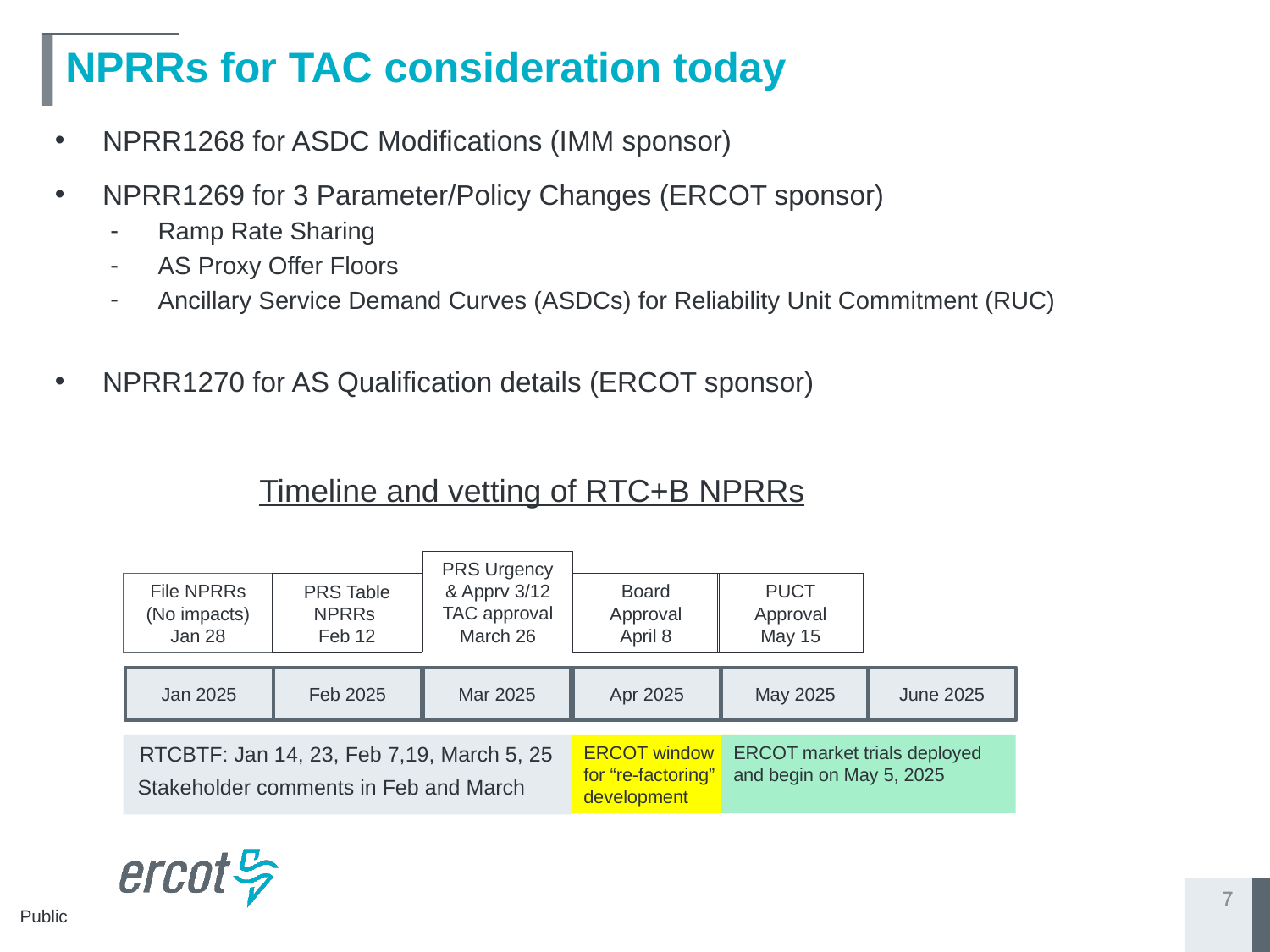

# NPRRs for TAC consideration today
NPRR1268 for ASDC Modifications (IMM sponsor)

NPRR1269 for 3 Parameter/Policy Changes (ERCOT sponsor)
Ramp Rate Sharing
AS Proxy Offer Floors
Ancillary Service Demand Curves (ASDCs) for Reliability Unit Commitment (RUC)

NPRR1270 for AS Qualification details (ERCOT sponsor)

                       Timeline and vetting of RTC+B NPRRs

PRS Urgency & Apprv 3/12
TAC approval
March 26
File NPRRs
(No impacts) Jan 28
Board Approval
April 8
PUCT Approval
May 15
PRS Table NPRRs
Feb 12
Jan 2025
Feb 2025
Mar 2025
Apr 2025
May 2025
June 2025

RTCBTF: Jan 14, 23, Feb 7,19, March 5, 25
ERCOT window for “re-factoring” development
ERCOT market trials deployed and begin on May 5, 2025

Stakeholder comments in Feb and March
7